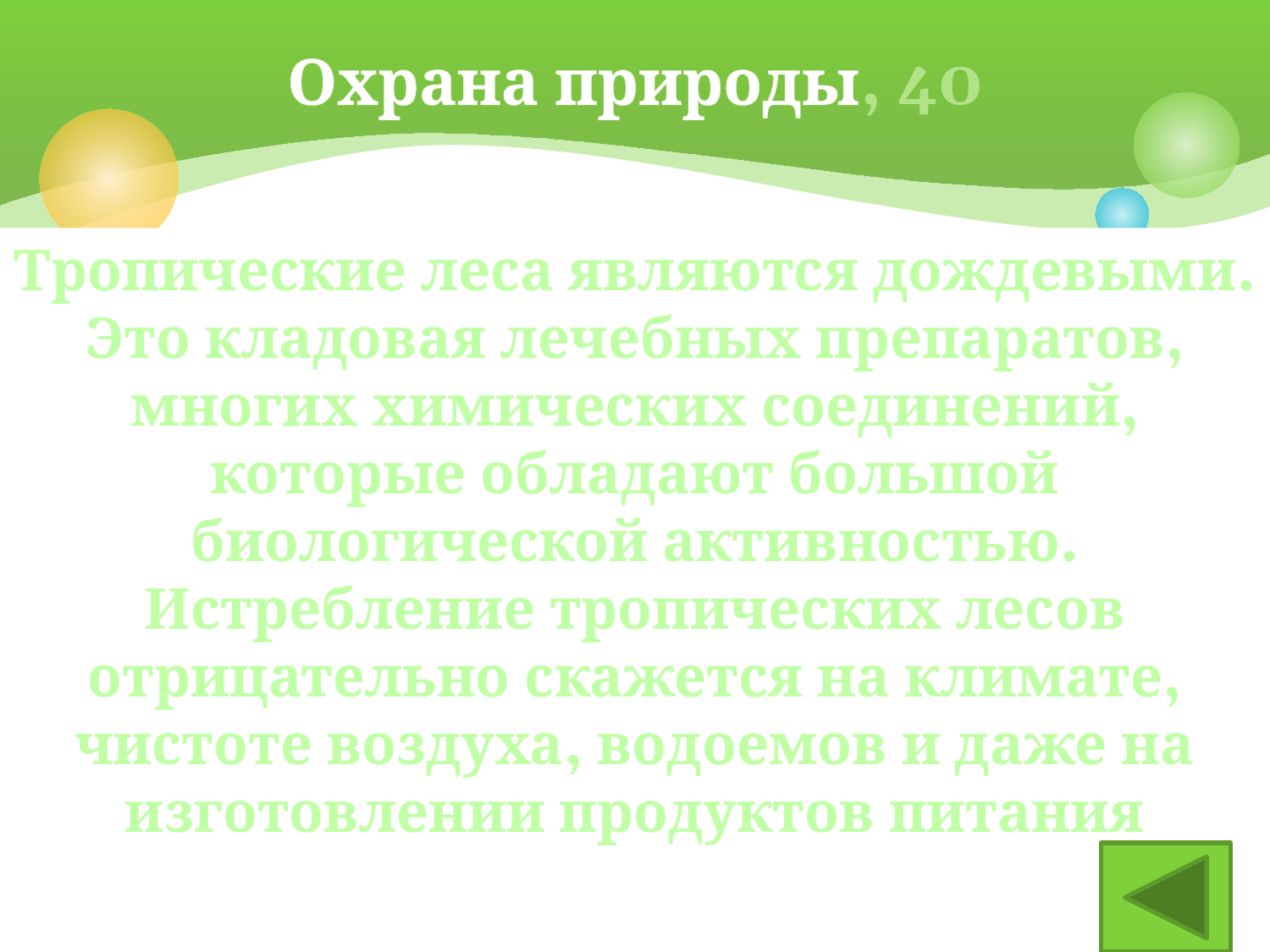

# Охрана природы, 40
Тропические леса являются дождевыми. Это кладовая лечебных препаратов, многих химических соединений, которые обладают большой биологической активностью. Истребление тропических лесов отрицательно скажется на климате, чистоте воздуха, водоемов и даже на изготовлении продуктов питания
Что вы знаете о тропических лесах?